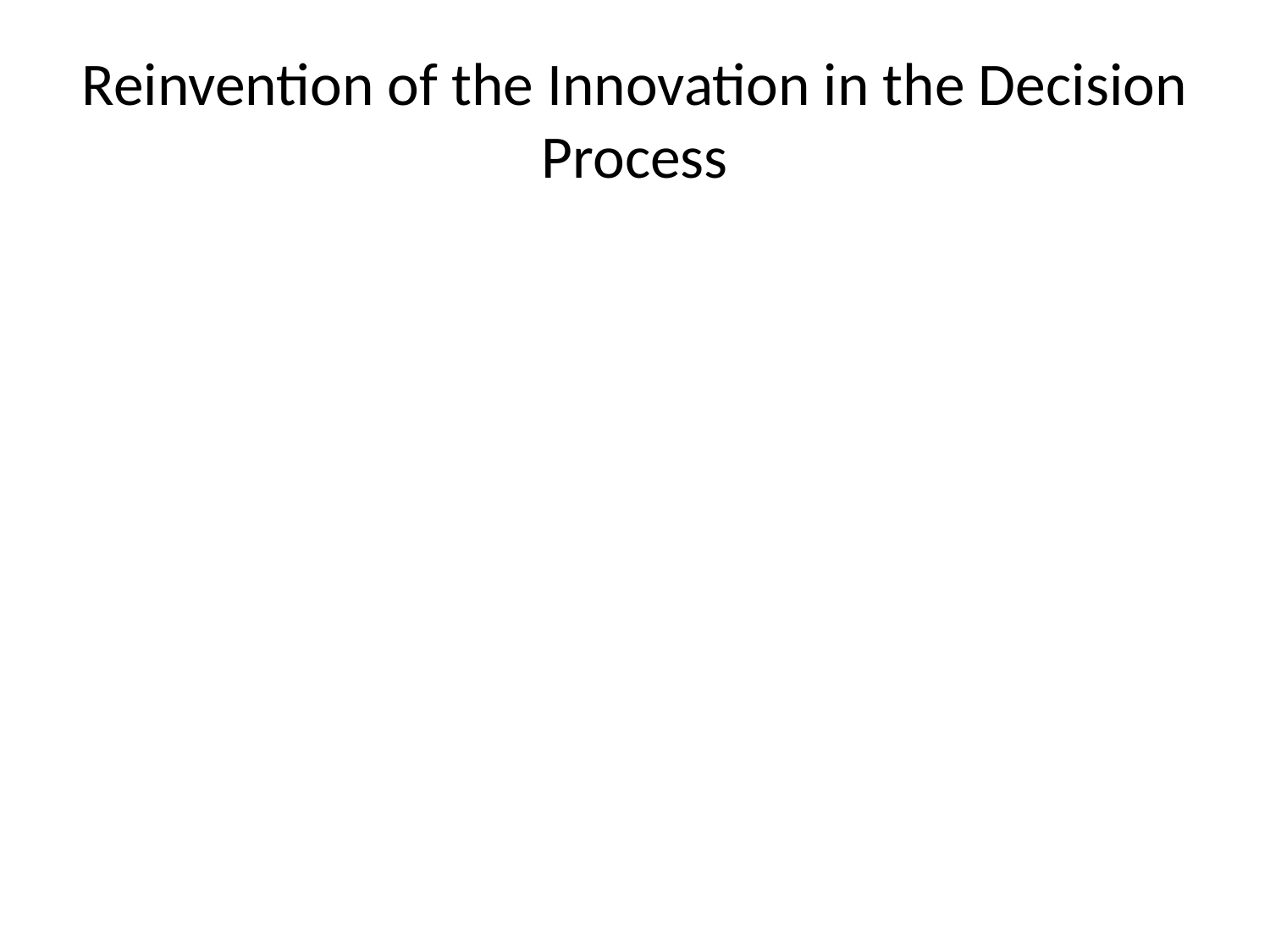

# Reinvention of the Innovation in the Decision Process